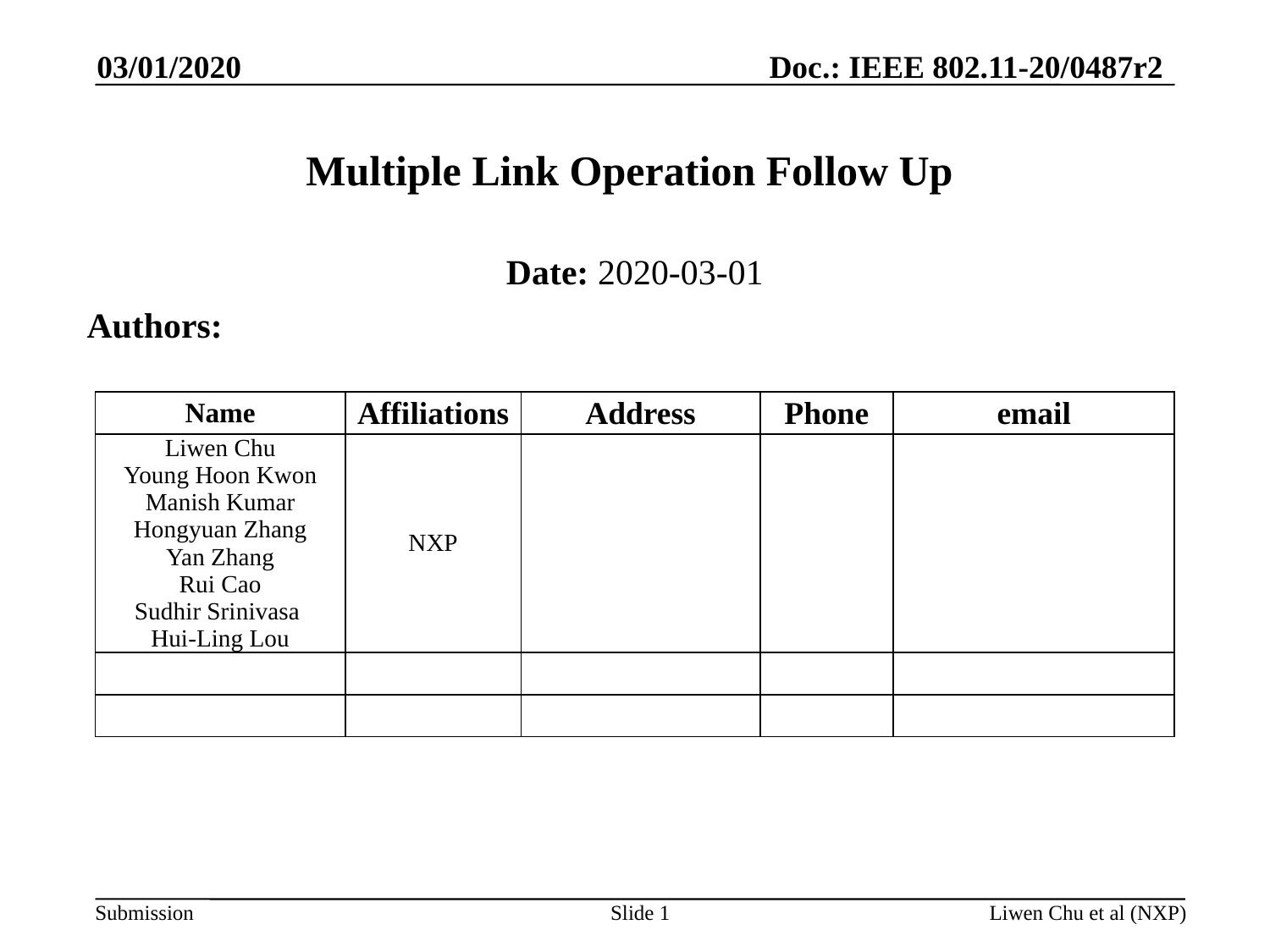

03/01/2020
# Multiple Link Operation Follow Up
Date: 2020-03-01
Authors:
| Name | Affiliations | Address | Phone | email |
| --- | --- | --- | --- | --- |
| Liwen Chu Young Hoon Kwon Manish Kumar Hongyuan Zhang Yan Zhang Rui Cao Sudhir Srinivasa Hui-Ling Lou | NXP |  |  |  |
|  |  |  |  |  |
|  |  |  |  |  |
Slide 1
Liwen Chu et al (NXP)